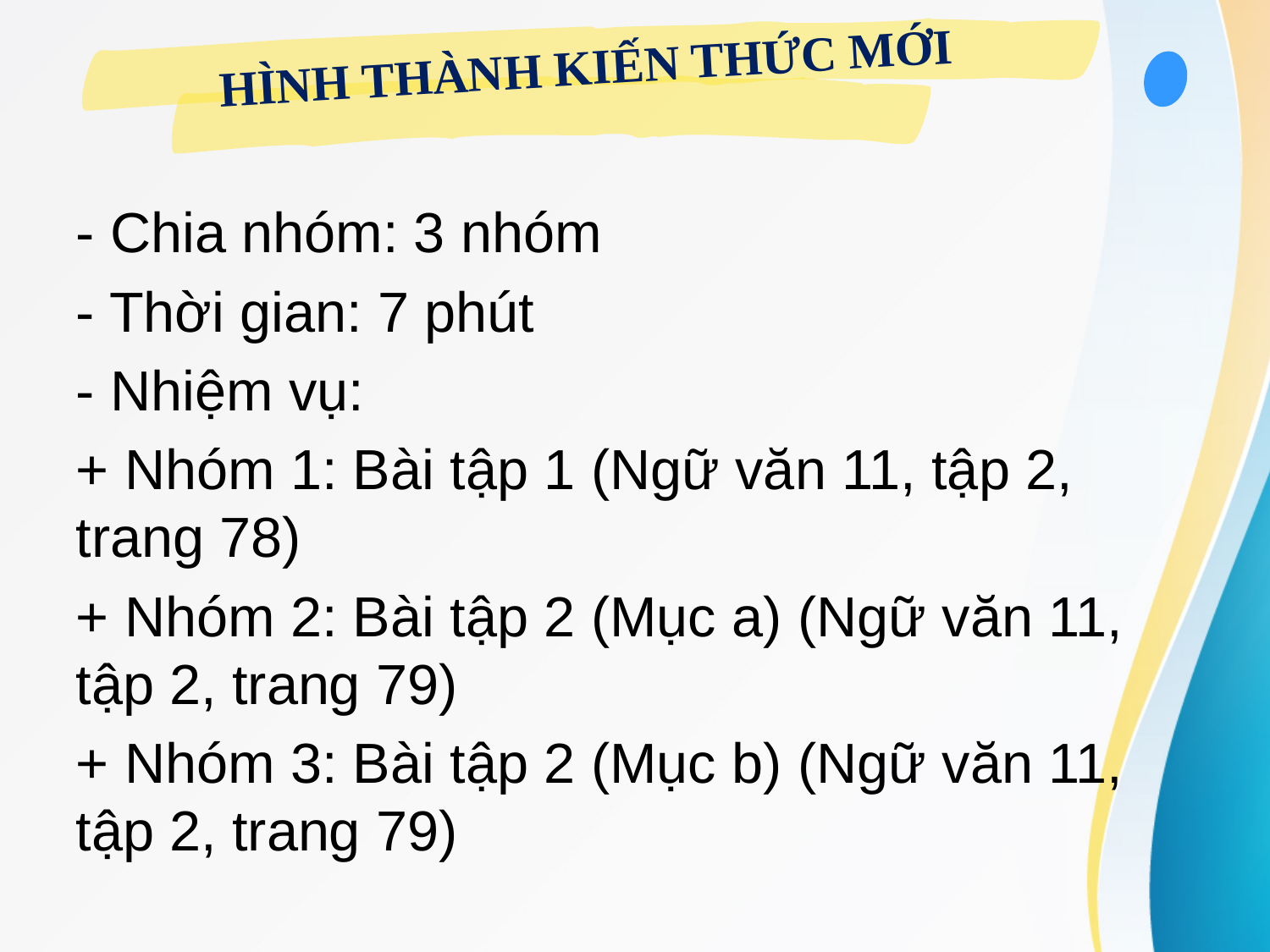

HÌNH THÀNH KIẾN THỨC MỚI

- Chia nhóm: 3 nhóm
- Thời gian: 7 phút
- Nhiệm vụ:
+ Nhóm 1: Bài tập 1 (Ngữ văn 11, tập 2, trang 78)
+ Nhóm 2: Bài tập 2 (Mục a) (Ngữ văn 11, tập 2, trang 79)
+ Nhóm 3: Bài tập 2 (Mục b) (Ngữ văn 11, tập 2, trang 79)